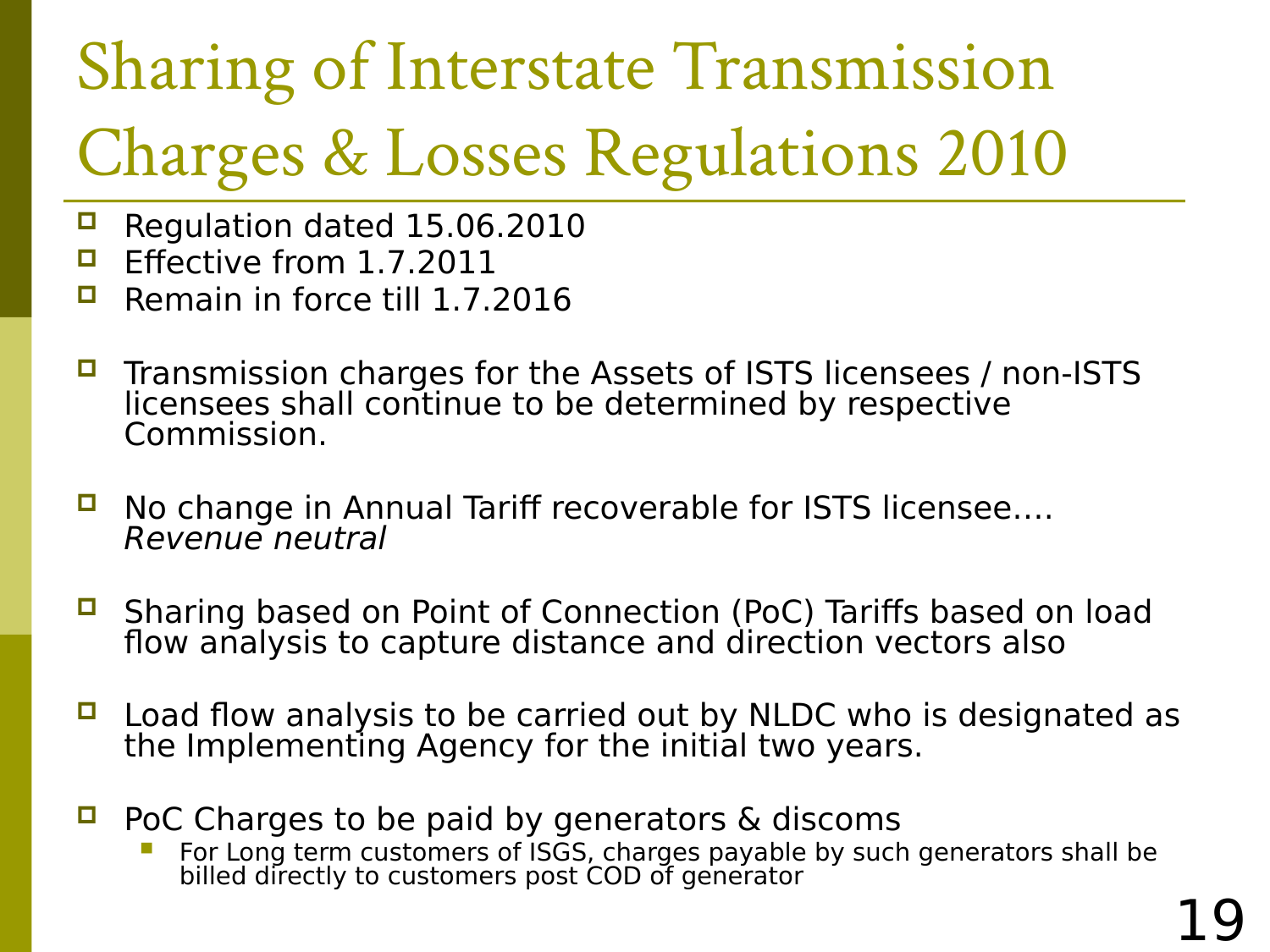

Sharing of Interstate Transmission Charges & Losses Regulations 2010
Regulation dated 15.06.2010
Effective from 1.7.2011
Remain in force till 1.7.2016

Transmission charges for the Assets of ISTS licensees / non-ISTS licensees shall continue to be determined by respective Commission.

No change in Annual Tariff recoverable for ISTS licensee…. Revenue neutral

Sharing based on Point of Connection (PoC) Tariffs based on load flow analysis to capture distance and direction vectors also

Load flow analysis to be carried out by NLDC who is designated as the Implementing Agency for the initial two years.

PoC Charges to be paid by generators & discoms
For Long term customers of ISGS, charges payable by such generators shall be billed directly to customers post COD of generator
19